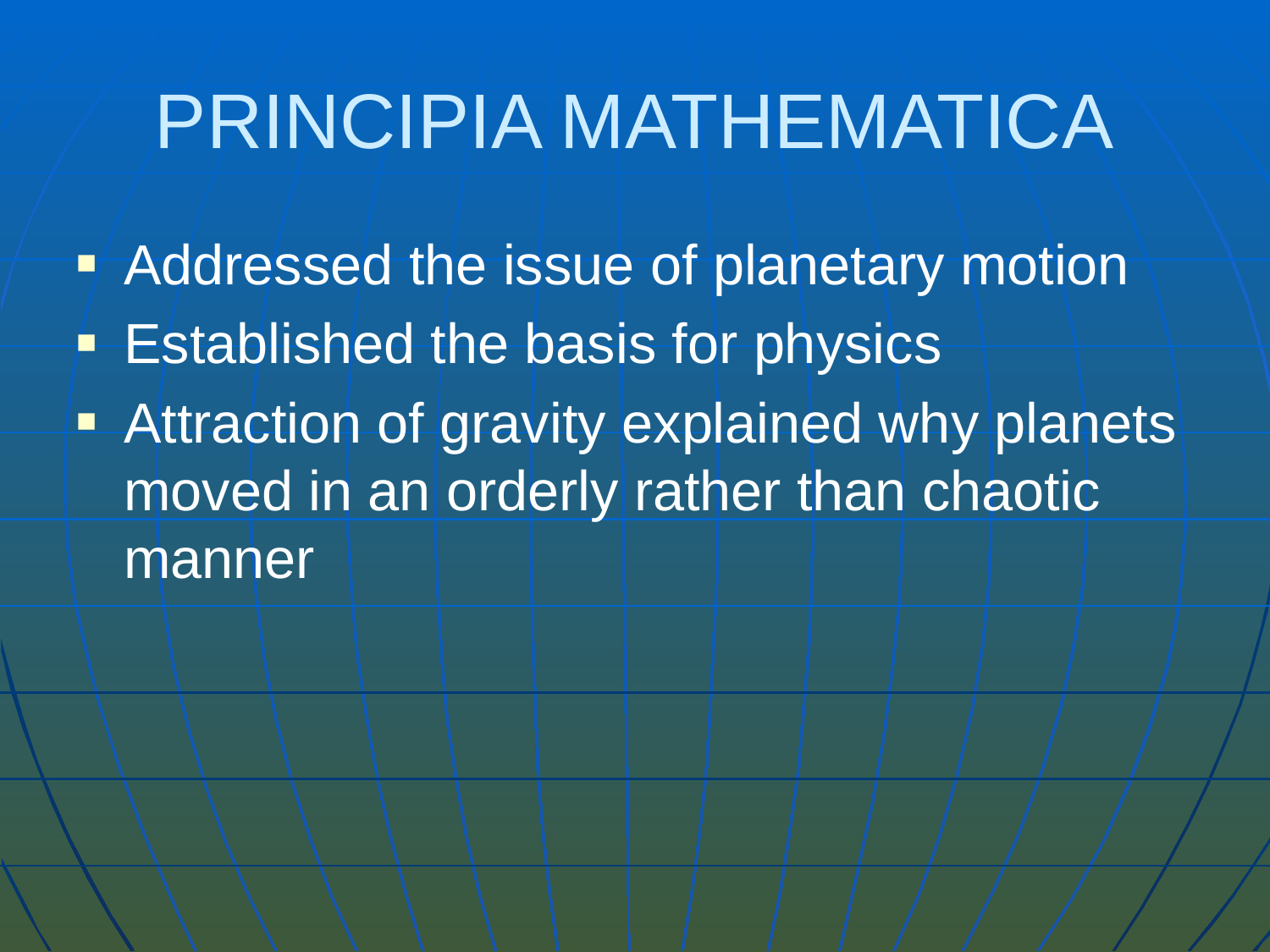

# PRINCIPIA MATHEMATICA
Addressed the issue of planetary motion
Established the basis for physics
Attraction of gravity explained why planets moved in an orderly rather than chaotic manner